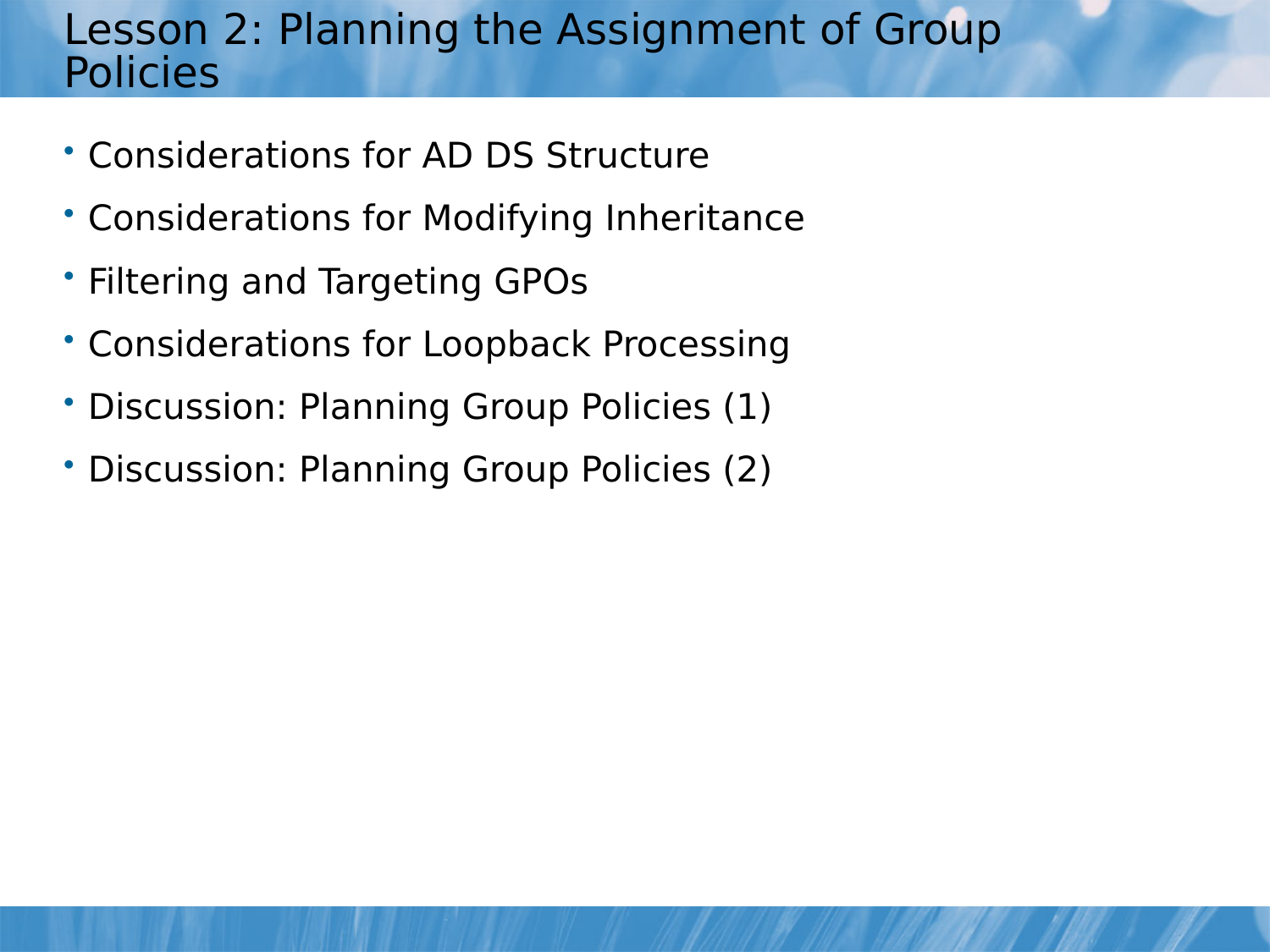

# Lesson 2: Planning the Assignment of Group Policies
Considerations for AD DS Structure
Considerations for Modifying Inheritance
Filtering and Targeting GPOs
Considerations for Loopback Processing
Discussion: Planning Group Policies (1)
Discussion: Planning Group Policies (2)